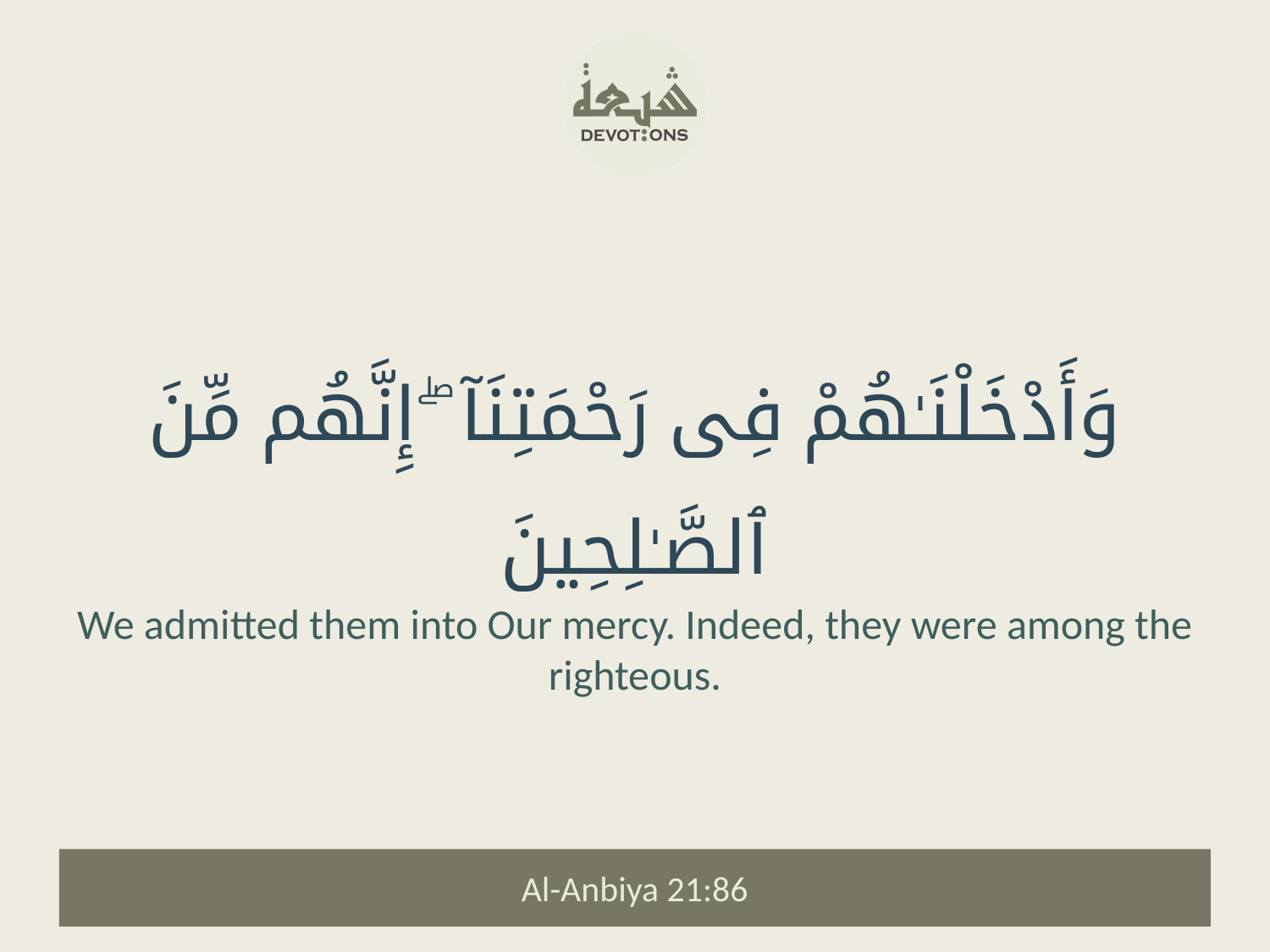

وَأَدْخَلْنَـٰهُمْ فِى رَحْمَتِنَآ ۖ إِنَّهُم مِّنَ ٱلصَّـٰلِحِينَ
We admitted them into Our mercy. Indeed, they were among the righteous.
Al-Anbiya 21:86